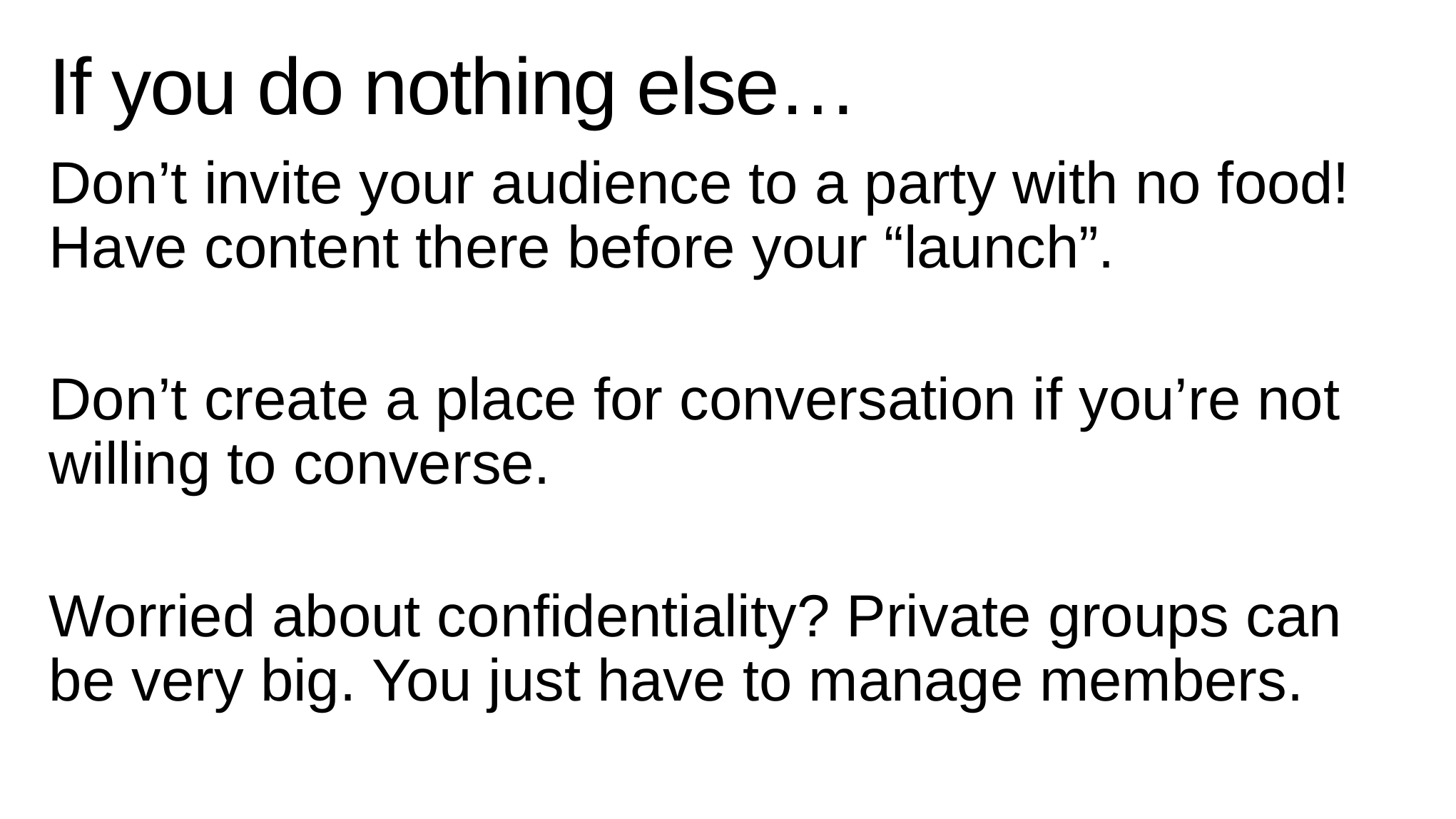

# If you do nothing else…
Don’t invite your audience to a party with no food! Have content there before your “launch”.

Don’t create a place for conversation if you’re not willing to converse.

Worried about confidentiality? Private groups can be very big. You just have to manage members.